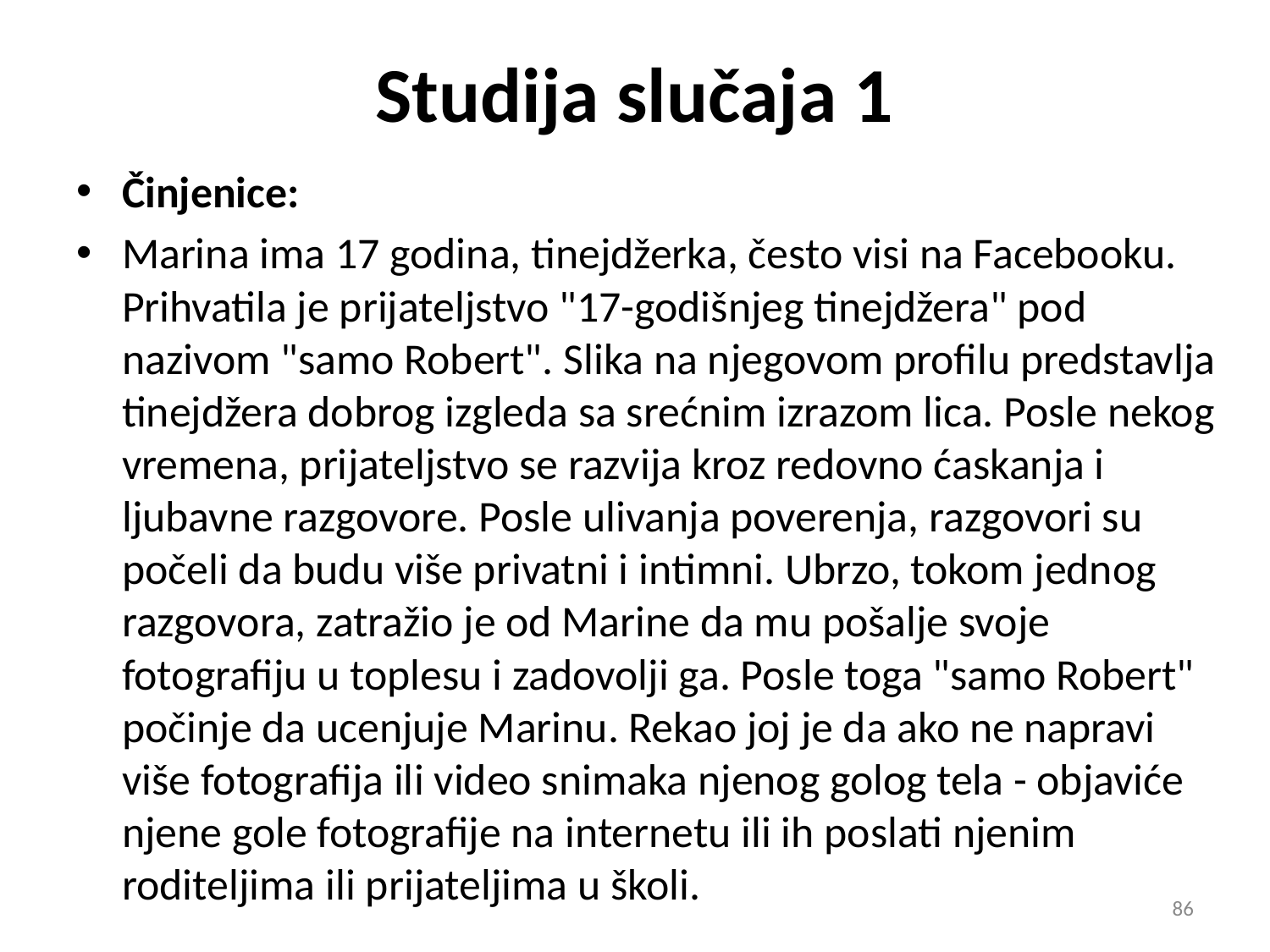

# Studija slučaja 1
Činjenice:
Marina ima 17 godina, tinejdžerka, često visi na Facebooku. Prihvatila je prijateljstvo "17-godišnjeg tinejdžera" pod nazivom "samo Robert". Slika na njegovom profilu predstavlja tinejdžera dobrog izgleda sa srećnim izrazom lica. Posle nekog vremena, prijateljstvo se razvija kroz redovno ćaskanja i ljubavne razgovore. Posle ulivanja poverenja, razgovori su počeli da budu više privatni i intimni. Ubrzo, tokom jednog razgovora, zatražio je od Marine da mu pošalje svoje fotografiju u toplesu i zadovolji ga. Posle toga "samo Robert" počinje da ucenjuje Marinu. Rekao joj je da ako ne napravi više fotografija ili video snimaka njenog golog tela - objaviće njene gole fotografije na internetu ili ih poslati njenim roditeljima ili prijateljima u školi.

86